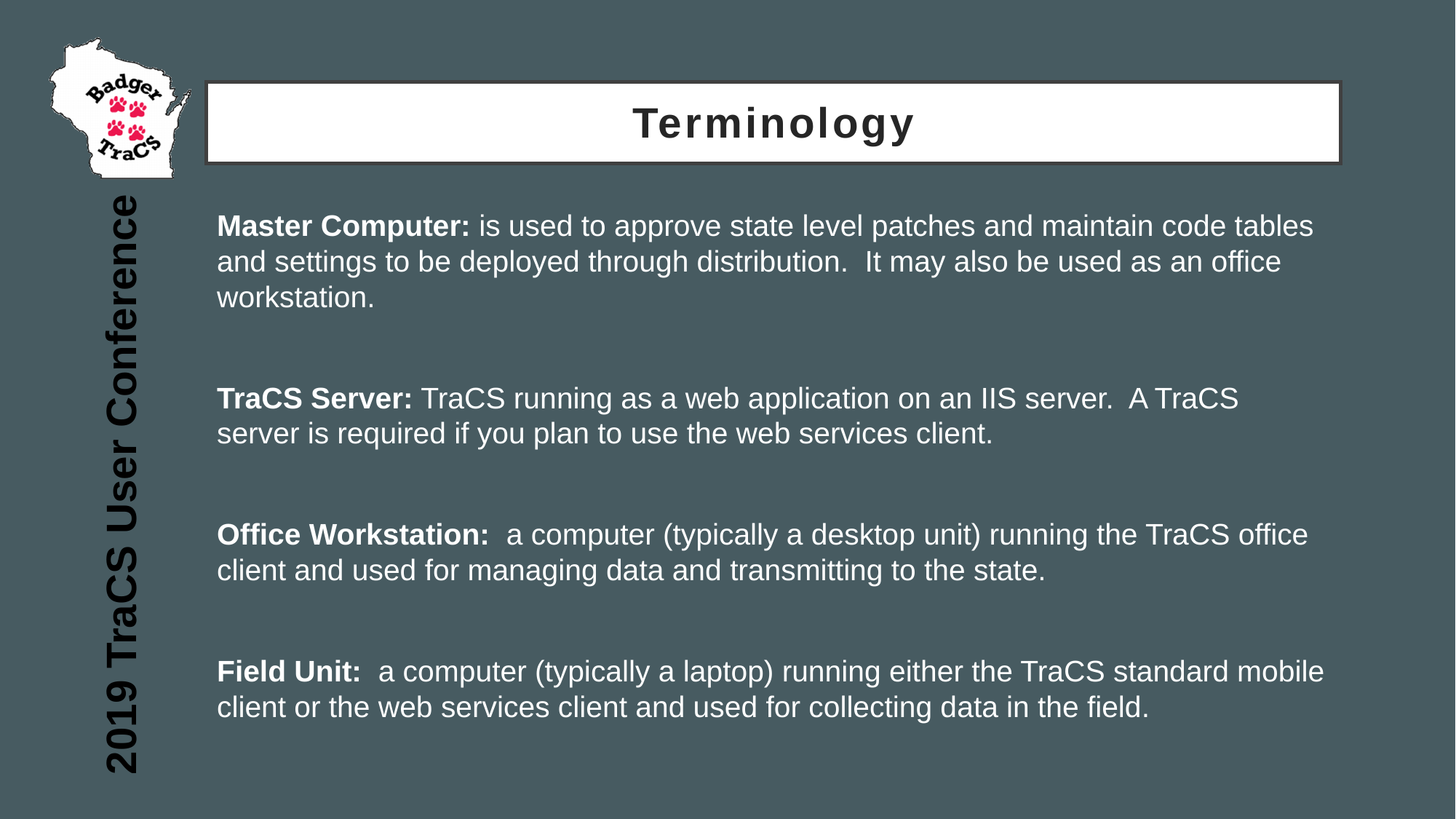

# Terminology
Master Computer: is used to approve state level patches and maintain code tables and settings to be deployed through distribution.  It may also be used as an office workstation.

TraCS Server: TraCS running as a web application on an IIS server.  A TraCS server is required if you plan to use the web services client.

Office Workstation:  a computer (typically a desktop unit) running the TraCS office client and used for managing data and transmitting to the state.

Field Unit:  a computer (typically a laptop) running either the TraCS standard mobile client or the web services client and used for collecting data in the field.